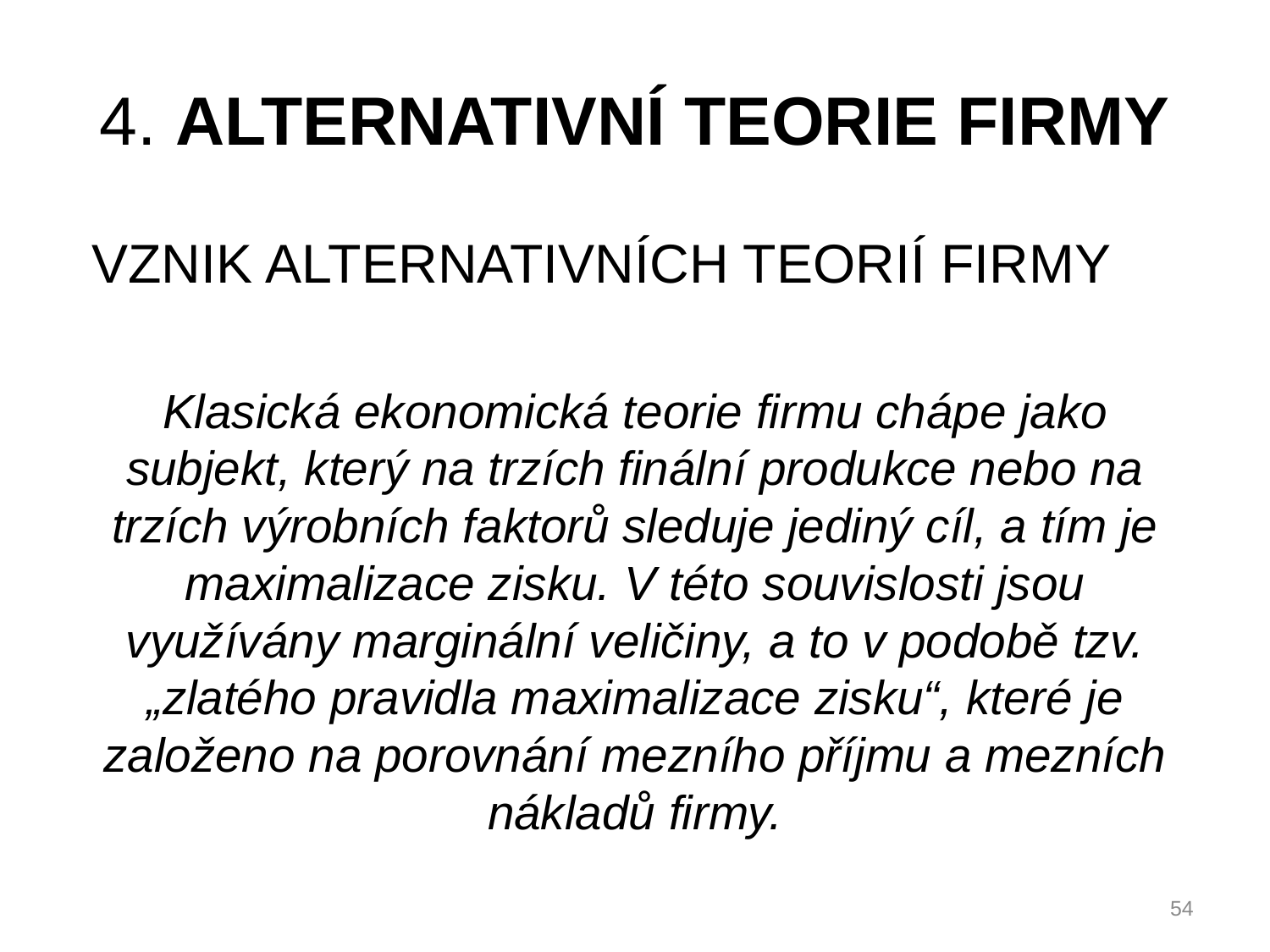

# 4. ALTERNATIVNÍ TEORIE FIRMY
VZNIK ALTERNATIVNÍCH TEORIÍ FIRMY

Klasická ekonomická teorie firmu chápe jako subjekt, který na trzích finální produkce nebo na trzích výrobních faktorů sleduje jediný cíl, a tím je maximalizace zisku. V této souvislosti jsou využívány marginální veličiny, a to v podobě tzv. „zlatého pravidla maximalizace zisku“, které je založeno na porovnání mezního příjmu a mezních nákladů firmy.
54